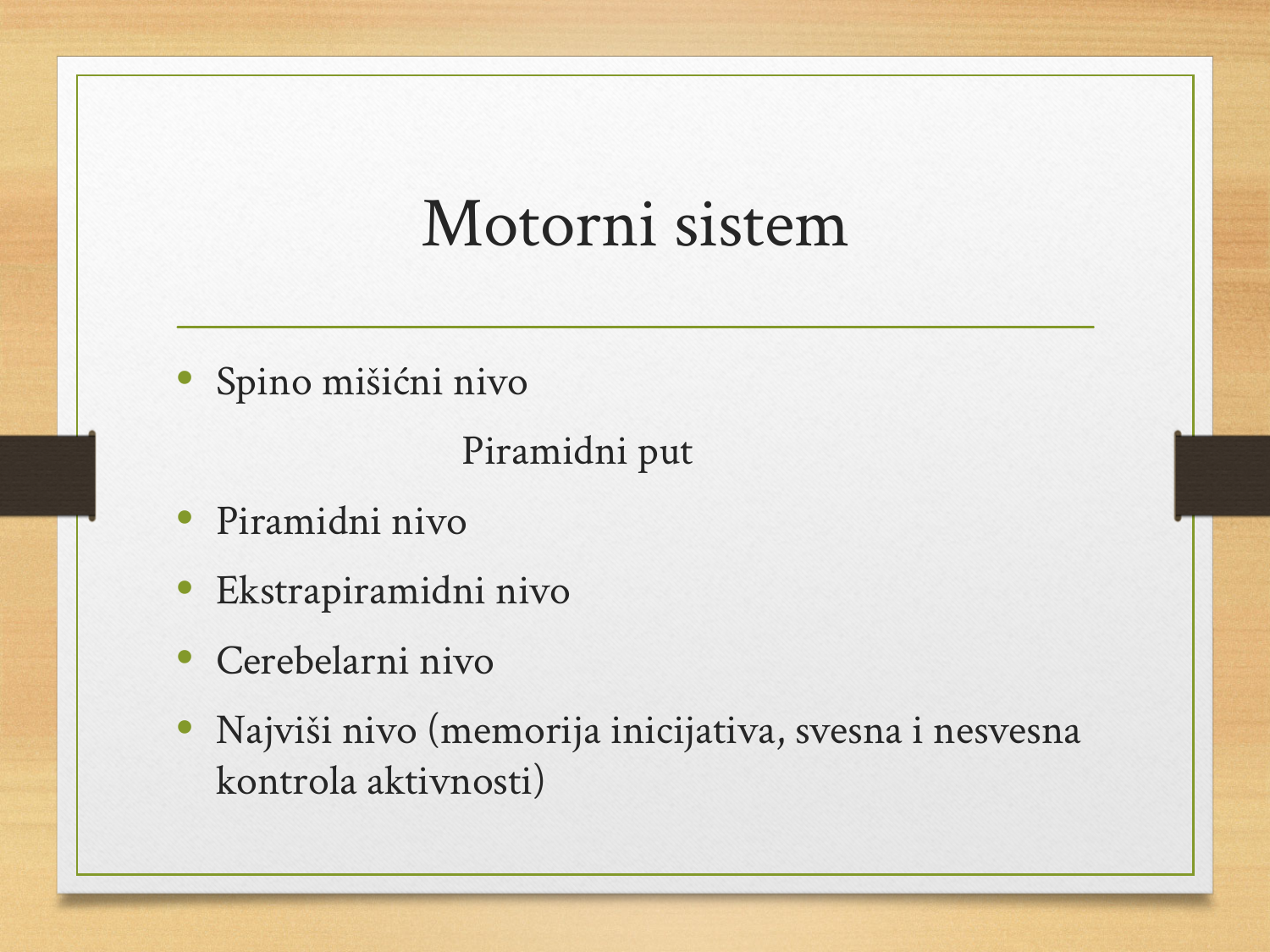

# Motorni sistem
Spino mišićni nivo
                              Piramidni put
Piramidni nivo
Ekstrapiramidni nivo
Cerebelarni nivo
Najviši nivo (memorija inicijativa, svesna i nesvesna kontrola aktivnosti)